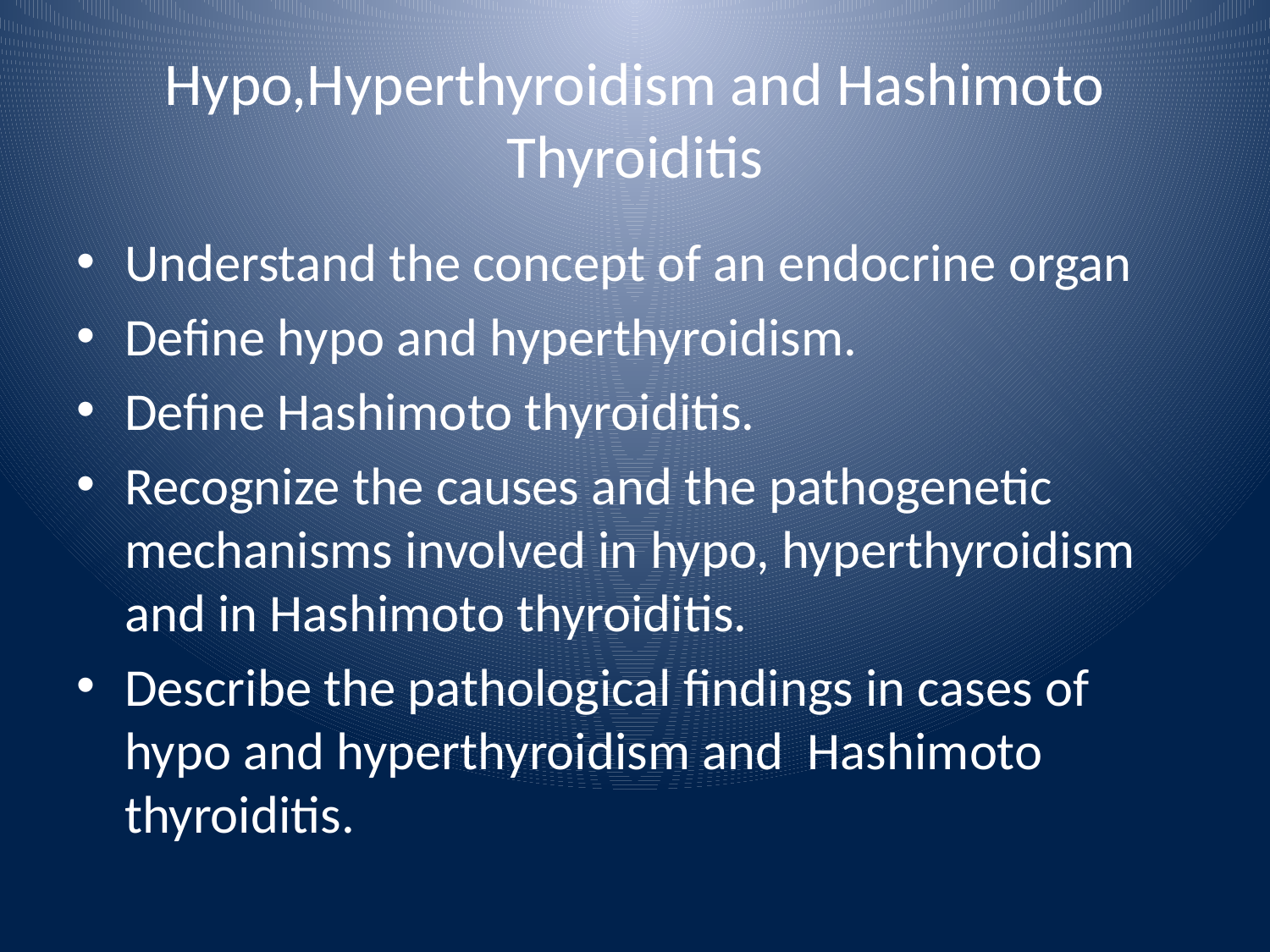

# Hypo,Hyperthyroidism and Hashimoto Thyroiditis
Understand the concept of an endocrine organ
Define hypo and hyperthyroidism.
Define Hashimoto thyroiditis.
Recognize the causes and the pathogenetic mechanisms involved in hypo, hyperthyroidism and in Hashimoto thyroiditis.
Describe the pathological findings in cases of hypo and hyperthyroidism and  Hashimoto thyroiditis.